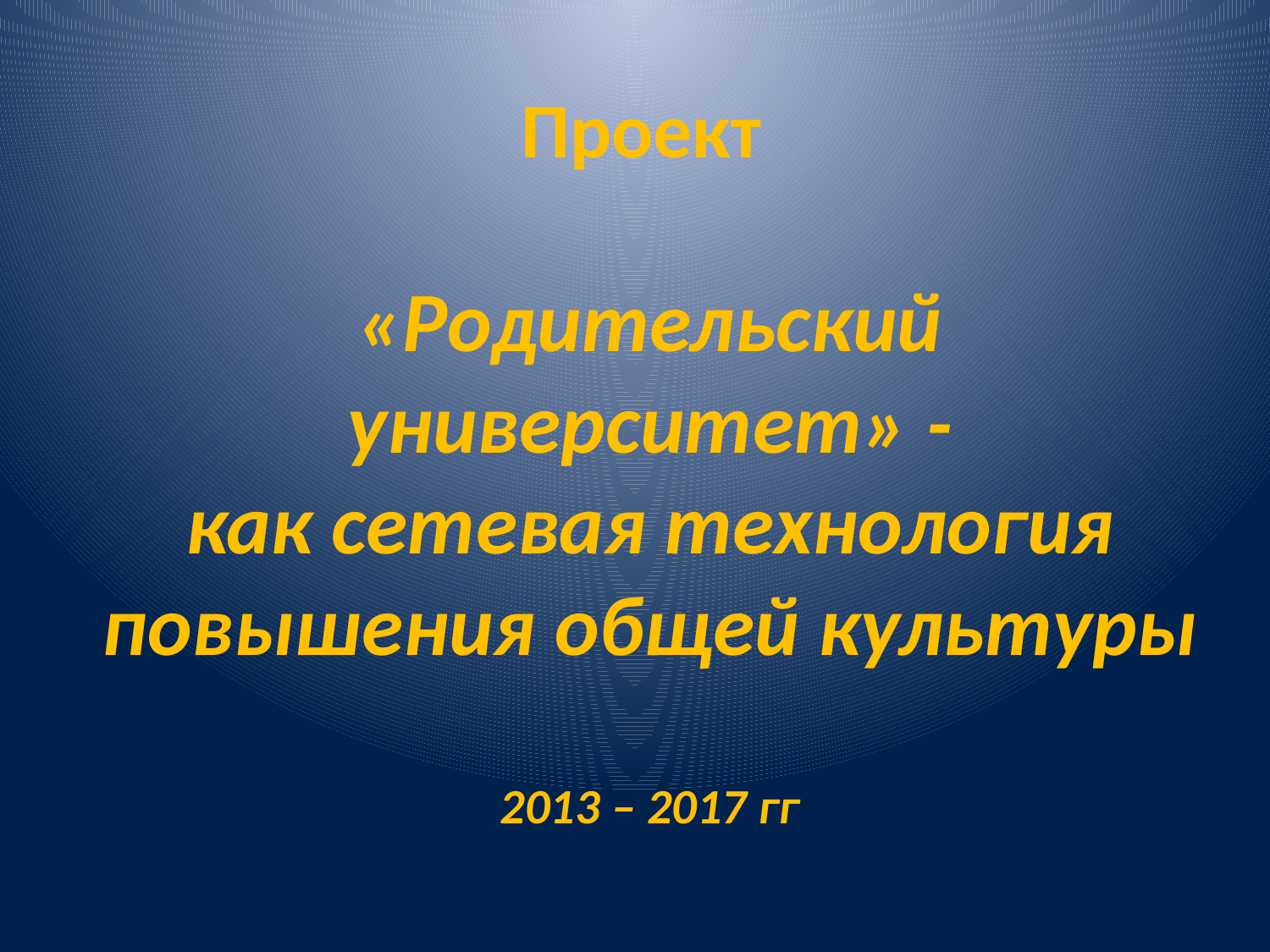

#
Проект
«Родительский университет» -
как сетевая технология повышения общей культуры

2013 – 2017 гг